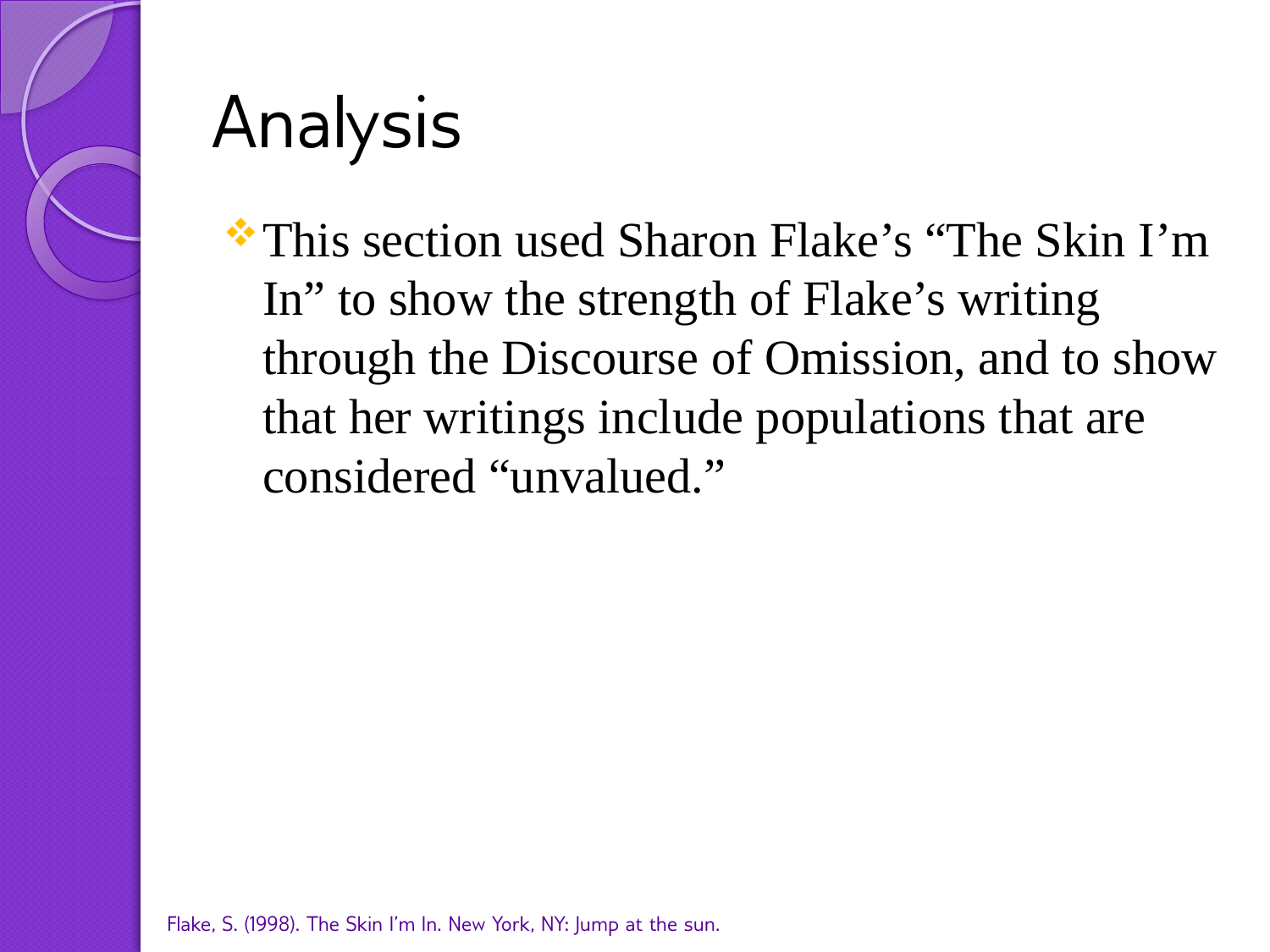

# Analysis
This section used Sharon Flake’s “The Skin I’m In” to show the strength of Flake’s writing through the Discourse of Omission, and to show that her writings include populations that are considered “unvalued.”

Flake, S. (1998). The Skin I’m In. New York, NY: Jump at the sun.